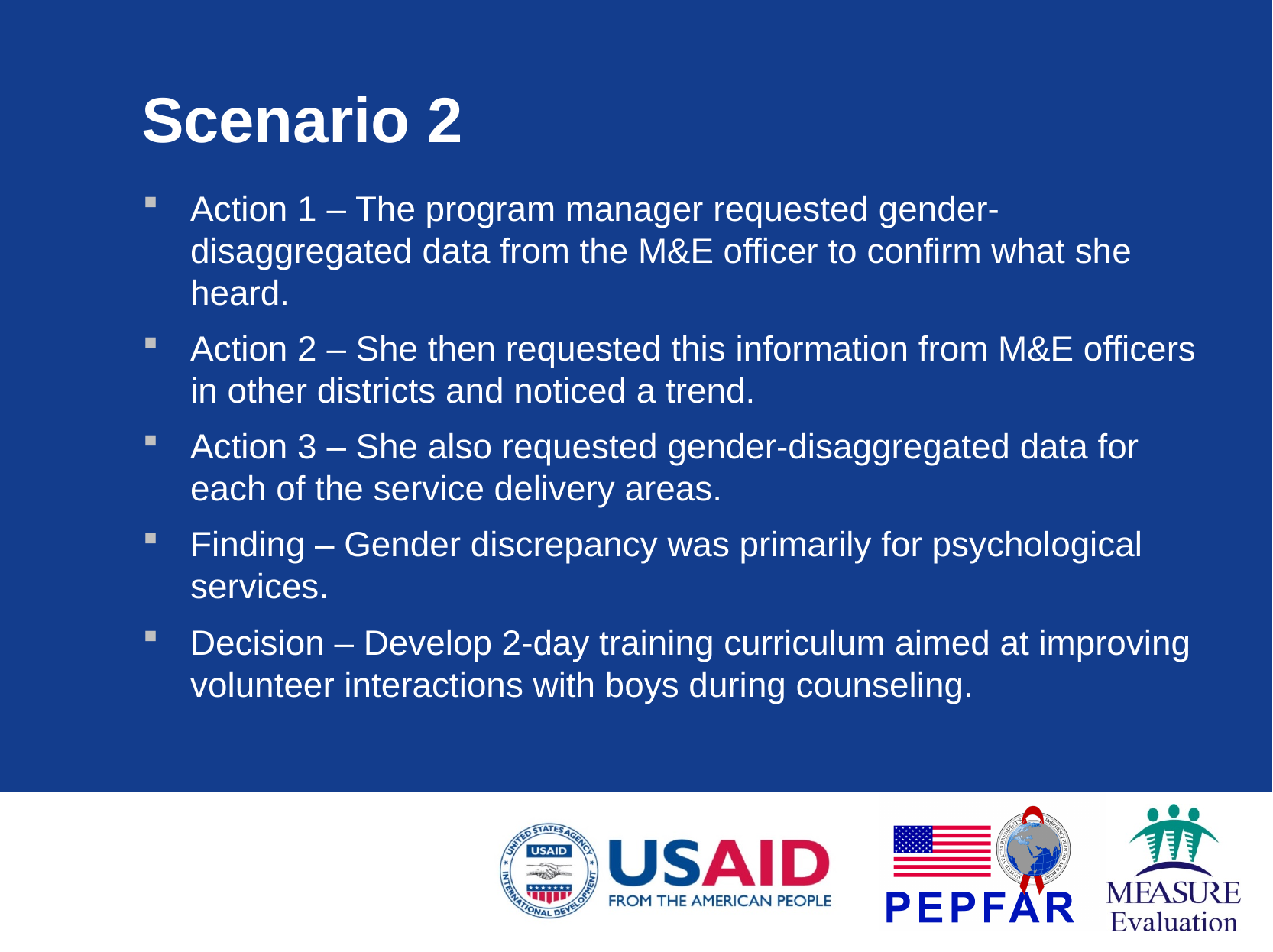

# Scenario 2
Action 1 – The program manager requested gender-disaggregated data from the M&E officer to confirm what she heard.
Action 2 – She then requested this information from M&E officers in other districts and noticed a trend.
Action 3 – She also requested gender-disaggregated data for each of the service delivery areas.
Finding – Gender discrepancy was primarily for psychological services.
Decision – Develop 2-day training curriculum aimed at improving volunteer interactions with boys during counseling.